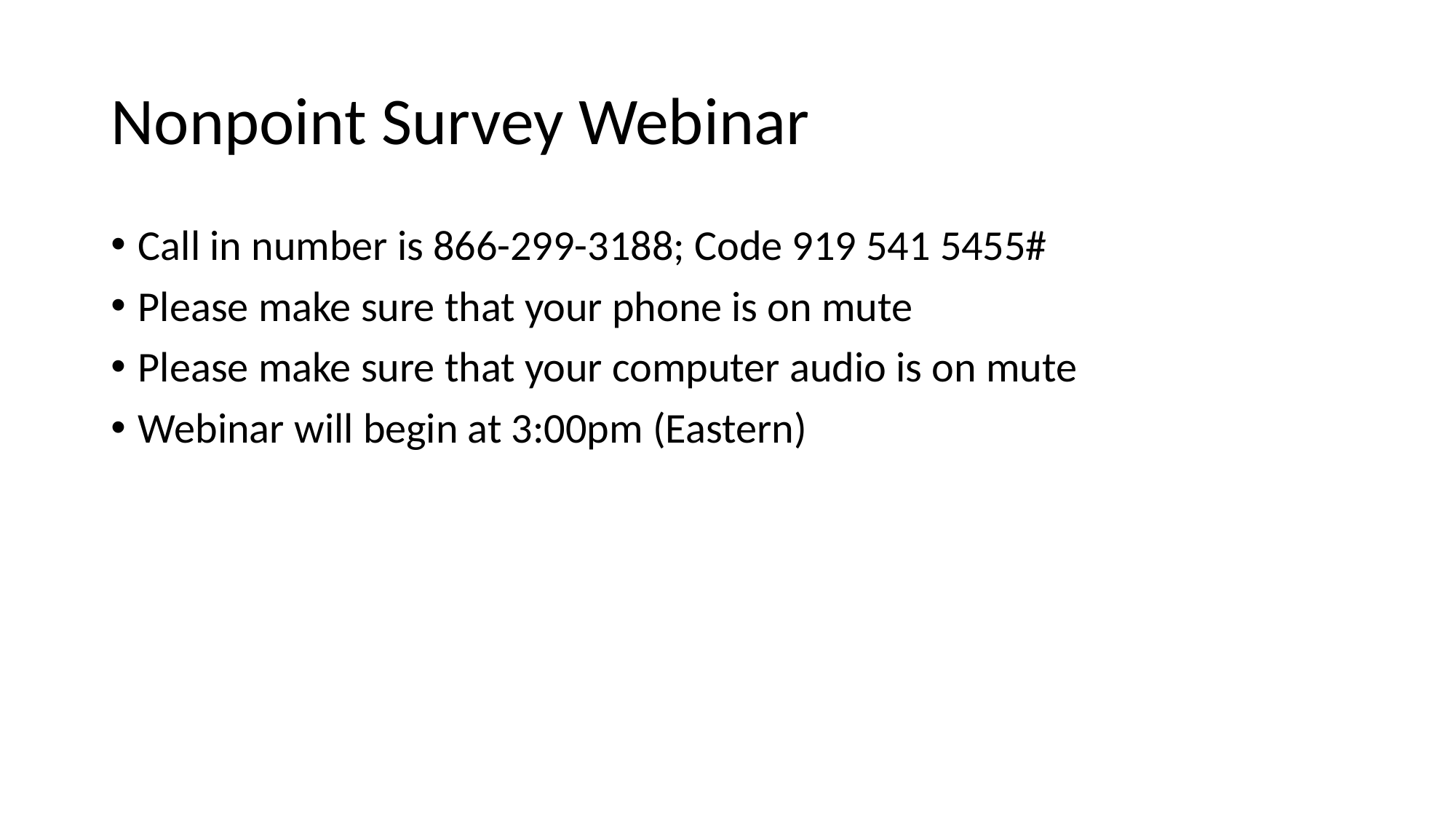

# Nonpoint Survey Webinar
Call in number is 866-299-3188; Code 919 541 5455#
Please make sure that your phone is on mute
Please make sure that your computer audio is on mute
Webinar will begin at 3:00pm (Eastern)